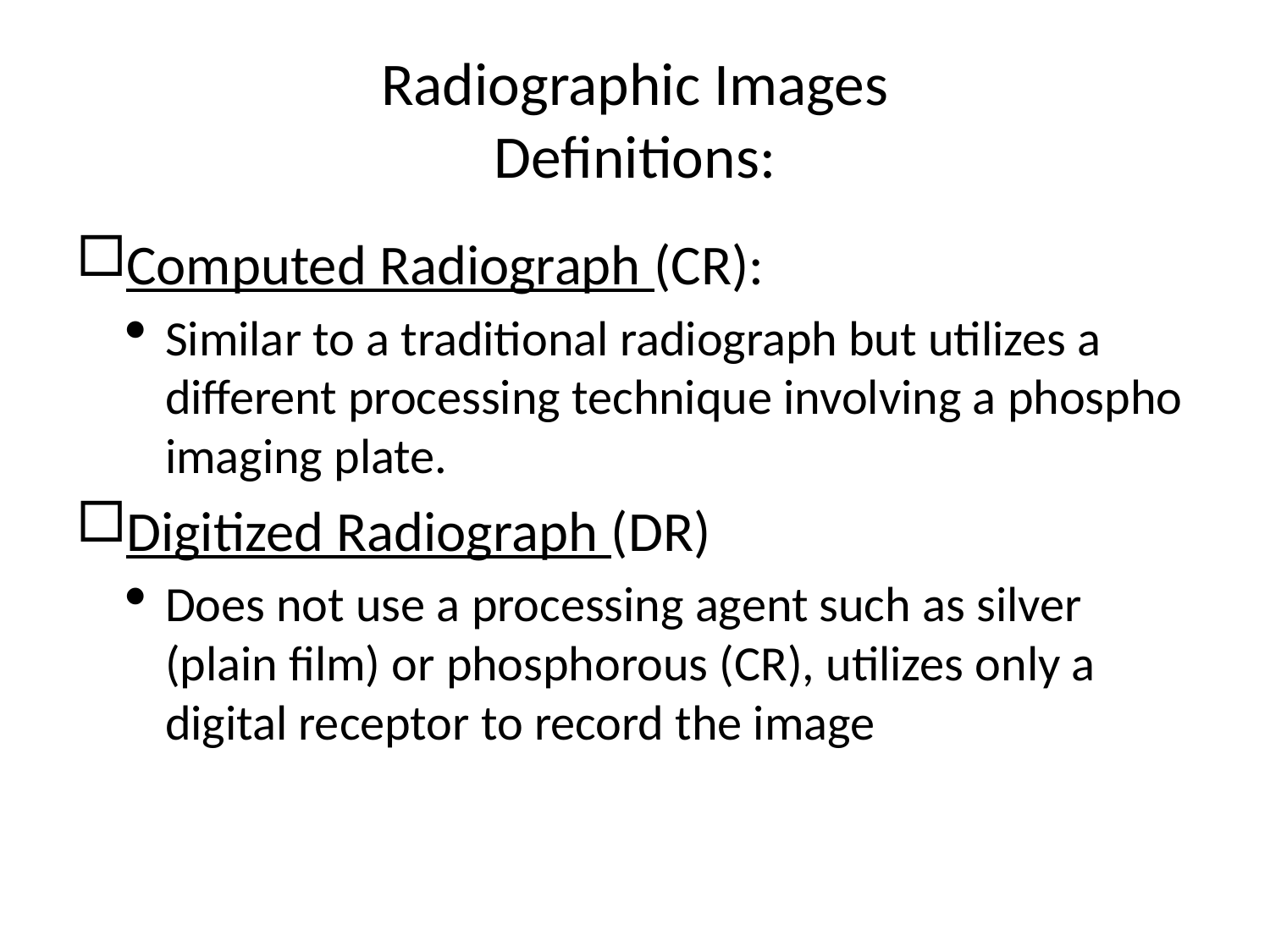

# Radiographic Images Definitions:
Computed Radiograph (CR):
Similar to a traditional radiograph but utilizes a different processing technique involving a phospho imaging plate.
Digitized Radiograph (DR)
Does not use a processing agent such as silver (plain film) or phosphorous (CR), utilizes only a digital receptor to record the image